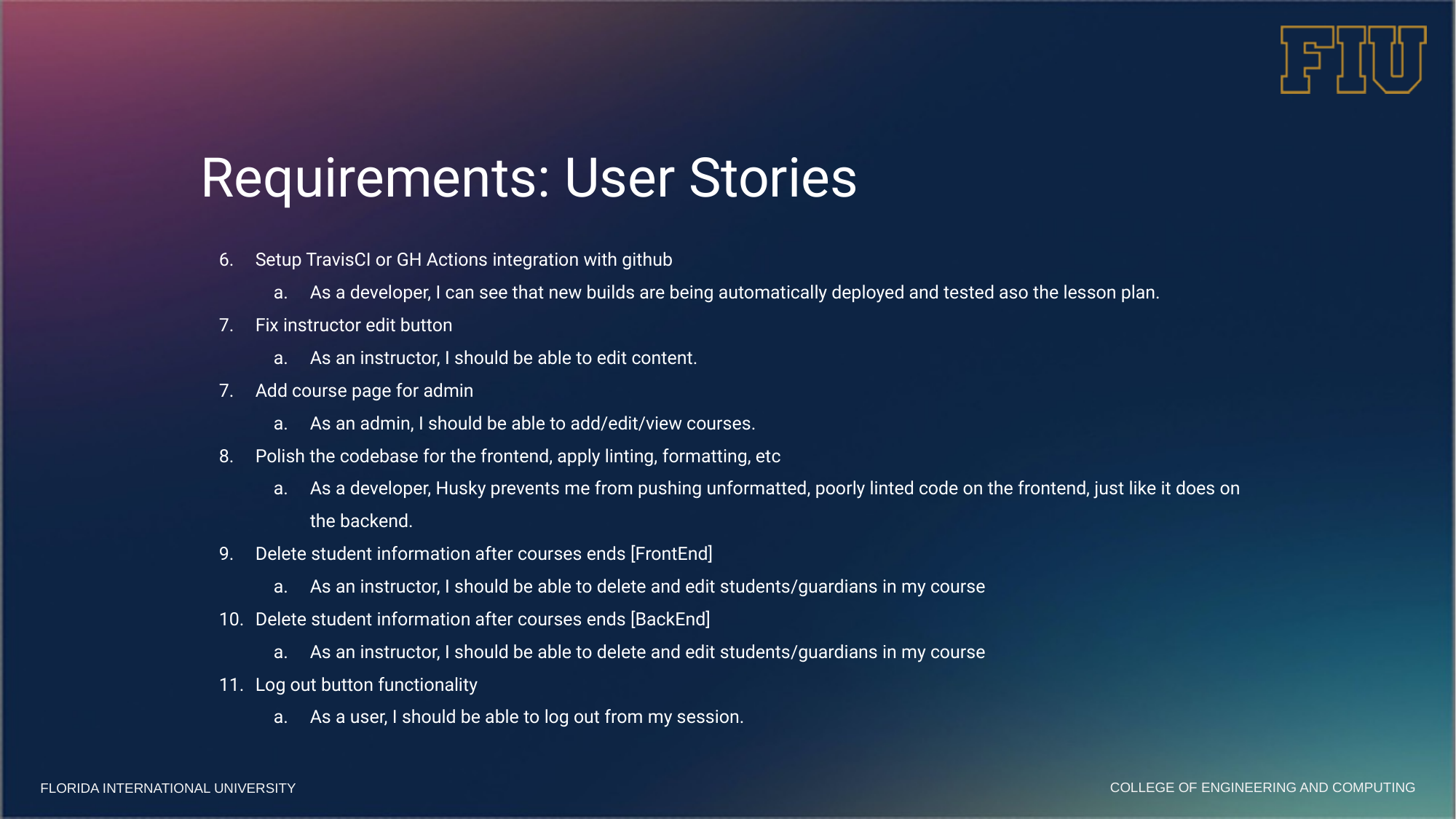

# Requirements: User Stories
Setup TravisCI or GH Actions integration with github
As a developer, I can see that new builds are being automatically deployed and tested aso the lesson plan.
Fix instructor edit button
As an instructor, I should be able to edit content.
Add course page for admin
As an admin, I should be able to add/edit/view courses.
Polish the codebase for the frontend, apply linting, formatting, etc
As a developer, Husky prevents me from pushing unformatted, poorly linted code on the frontend, just like it does on the backend.
Delete student information after courses ends [FrontEnd]
As an instructor, I should be able to delete and edit students/guardians in my course
Delete student information after courses ends [BackEnd]
As an instructor, I should be able to delete and edit students/guardians in my course
Log out button functionality
As a user, I should be able to log out from my session.